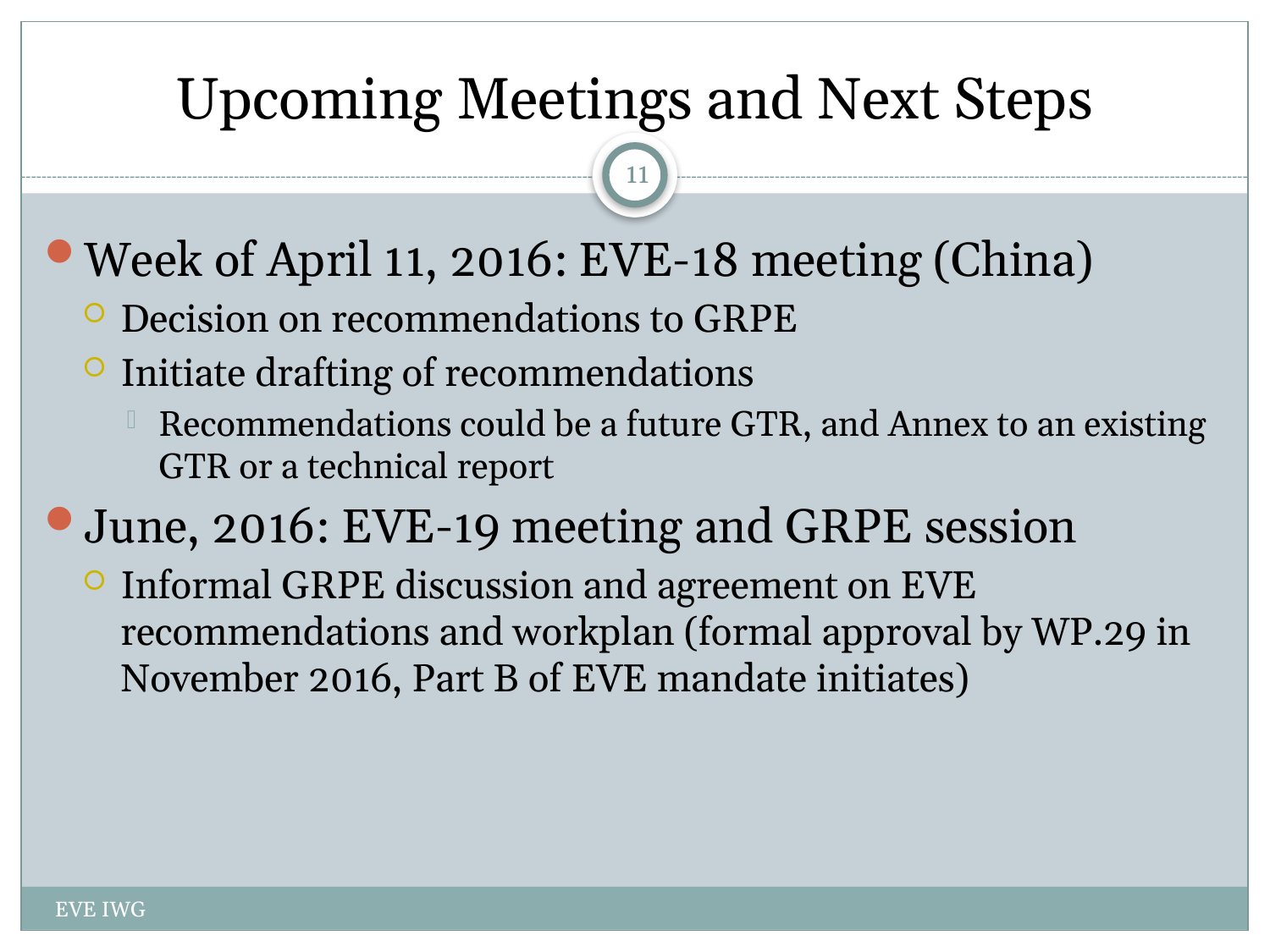

# Upcoming Meetings and Next Steps
11
Week of April 11, 2016: EVE-18 meeting (China)
Decision on recommendations to GRPE
Initiate drafting of recommendations
Recommendations could be a future GTR, and Annex to an existing GTR or a technical report
June, 2016: EVE-19 meeting and GRPE session
Informal GRPE discussion and agreement on EVE recommendations and workplan (formal approval by WP.29 in November 2016, Part B of EVE mandate initiates)

EVE IWG